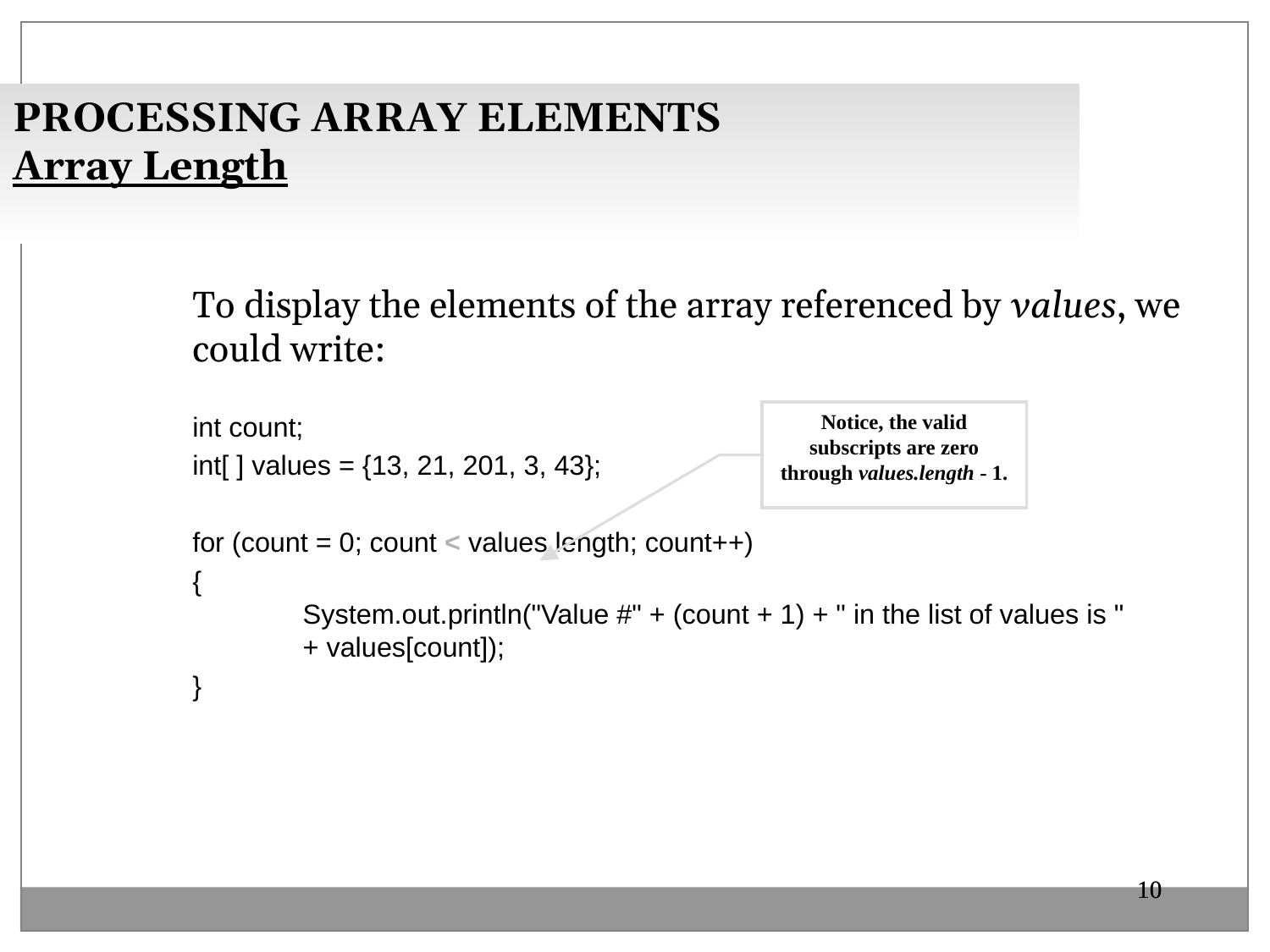

PROCESSING ARRAY ELEMENTS
Array Length
To display the elements of the array referenced by values, we could write:

int count;
int[ ] values = {13, 21, 201, 3, 43};

for (count = 0; count < values.length; count++)
{
	System.out.println("Value #" + (count + 1) + " in the list of values is "
			+ values[count]);
}

Notice, the valid subscripts are zero through values.length - 1.

10
10